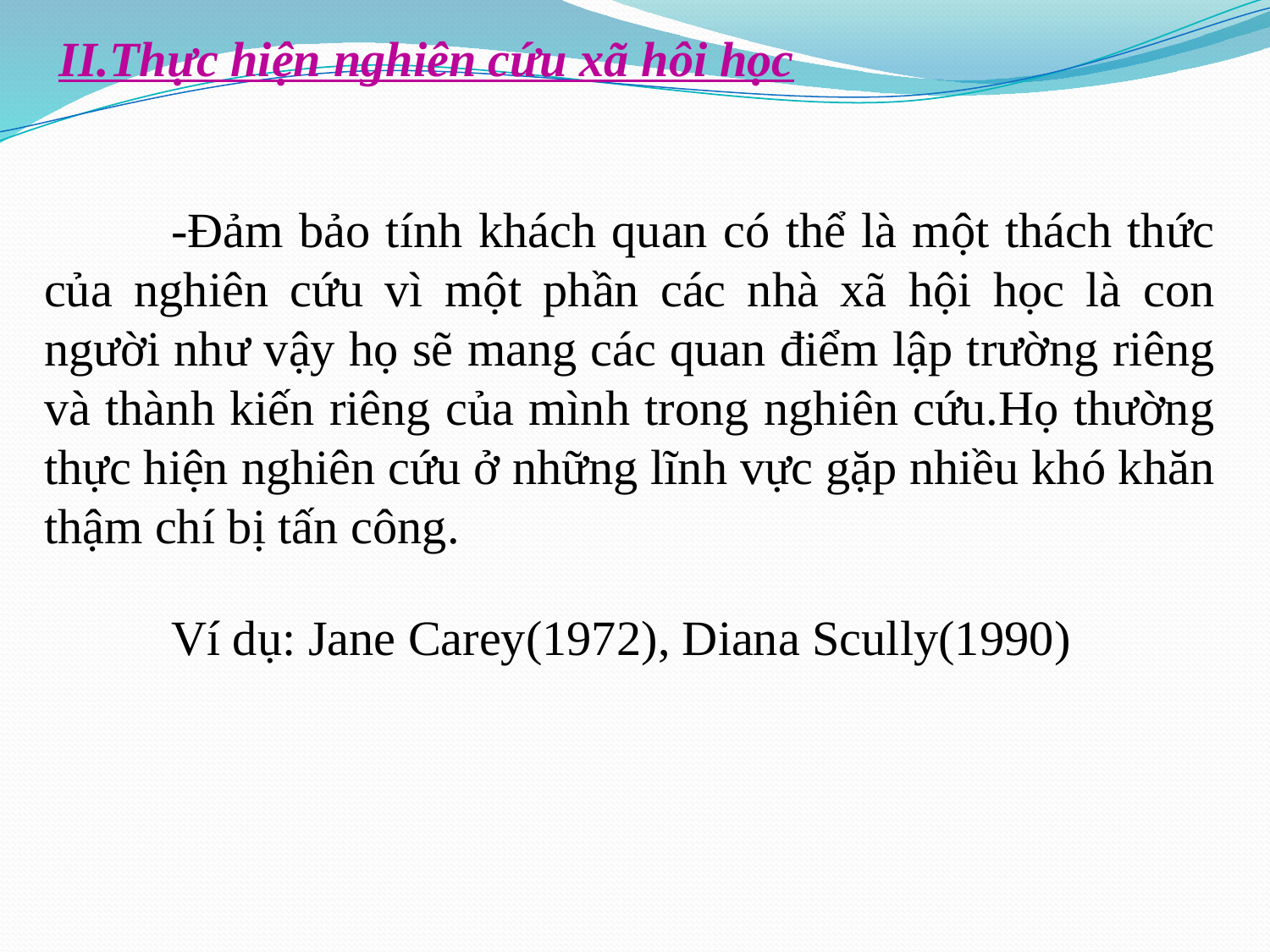

II.Thực hiện nghiên cứu xã hôi học
	-Đảm bảo tính khách quan có thể là một thách thức của nghiên cứu vì một phần các nhà xã hội học là con người như vậy họ sẽ mang các quan điểm lập trường riêng và thành kiến riêng của mình trong nghiên cứu.Họ thường thực hiện nghiên cứu ở những lĩnh vực gặp nhiều khó khăn thậm chí bị tấn công.
	Ví dụ: Jane Carey(1972), Diana Scully(1990)